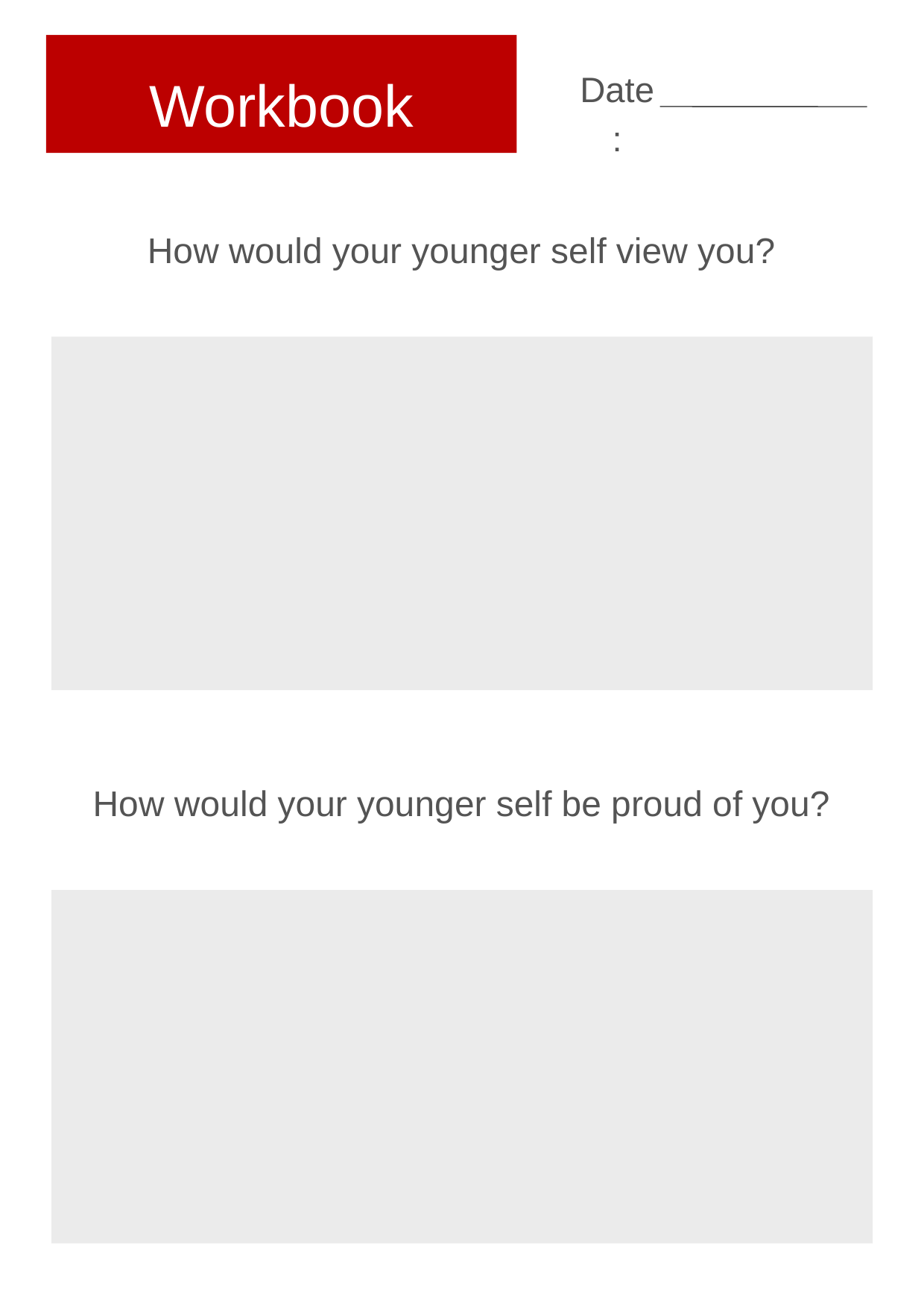

Workbook
Date:

How would your younger self view you?

How would your younger self be proud of you?